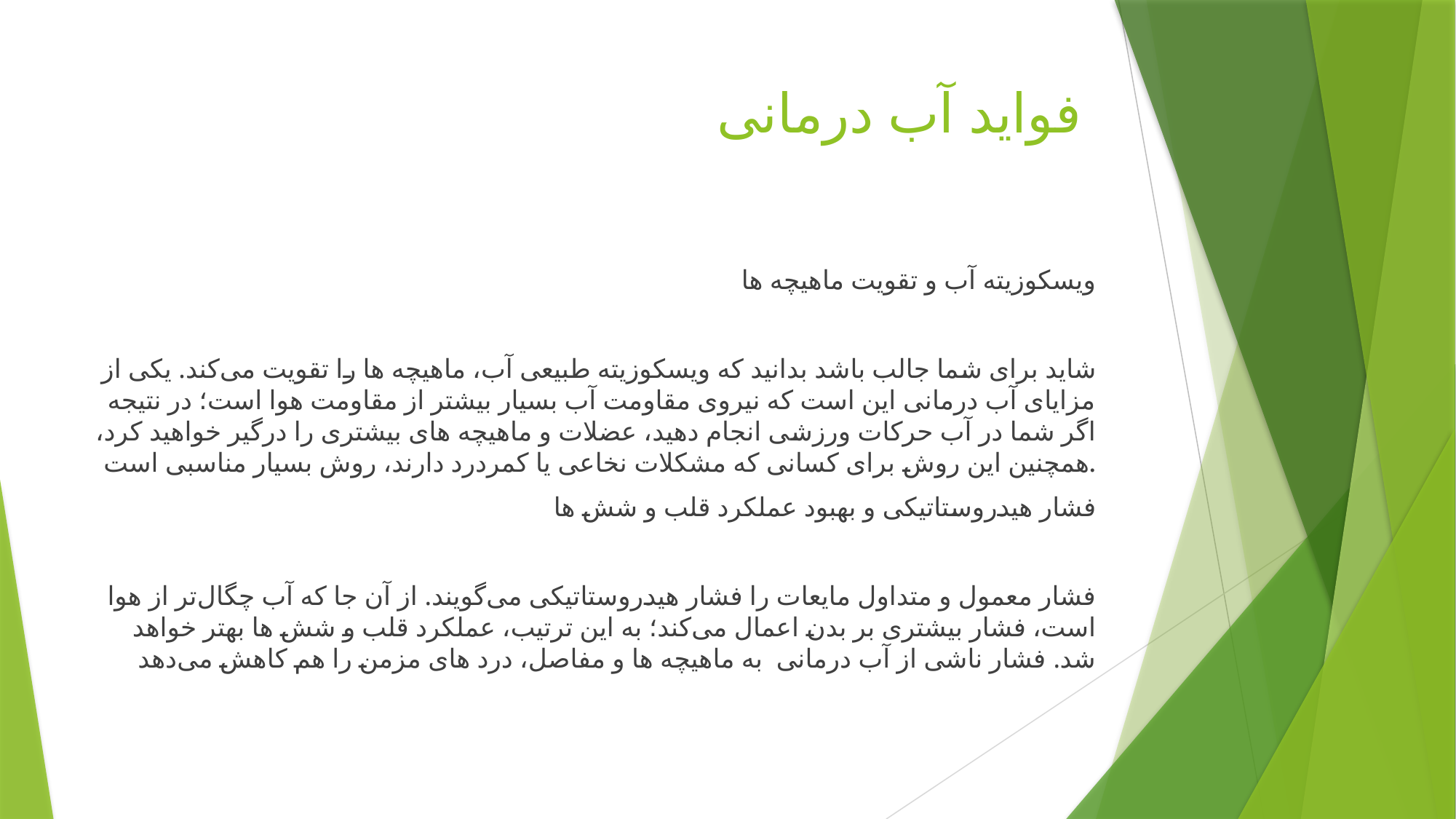

# فواید آب درمانی
ویسکوزیته آب و تقویت ماهیچه ها

شاید برای شما جالب باشد بدانید که ویسکوزیته‌ طبیعی آب، ماهیچه ‌ها را تقویت می‌کند. یکی از مزایای آب درمانی این است که نیروی مقاومت آب بسیار بیشتر از مقاومت هوا است؛ در نتیجه اگر شما در آب حرکات ورزشی انجام دهید، عضلات و ماهیچه های بیشتری را درگیر خواهید کرد، همچنین این روش برای کسانی که مشکلات نخاعی یا کمردرد دارند، روش بسیار مناسبی است.
فشار هیدروستاتیکی و بهبود عملکرد قلب و شش ها

فشار معمول و متداول مایعات را فشار هیدروستاتیکی می‌گویند. از آن جا که آب چگال‌تر از هوا است، فشار بیشتری بر بدن اعمال می‌کند؛ به این ترتیب، عملکرد قلب و شش ها بهتر خواهد شد. فشار ناشی از آب درمانی  به ماهیچه ‌ها و مفاصل، درد‌ های مزمن را هم کاهش می‌دهد